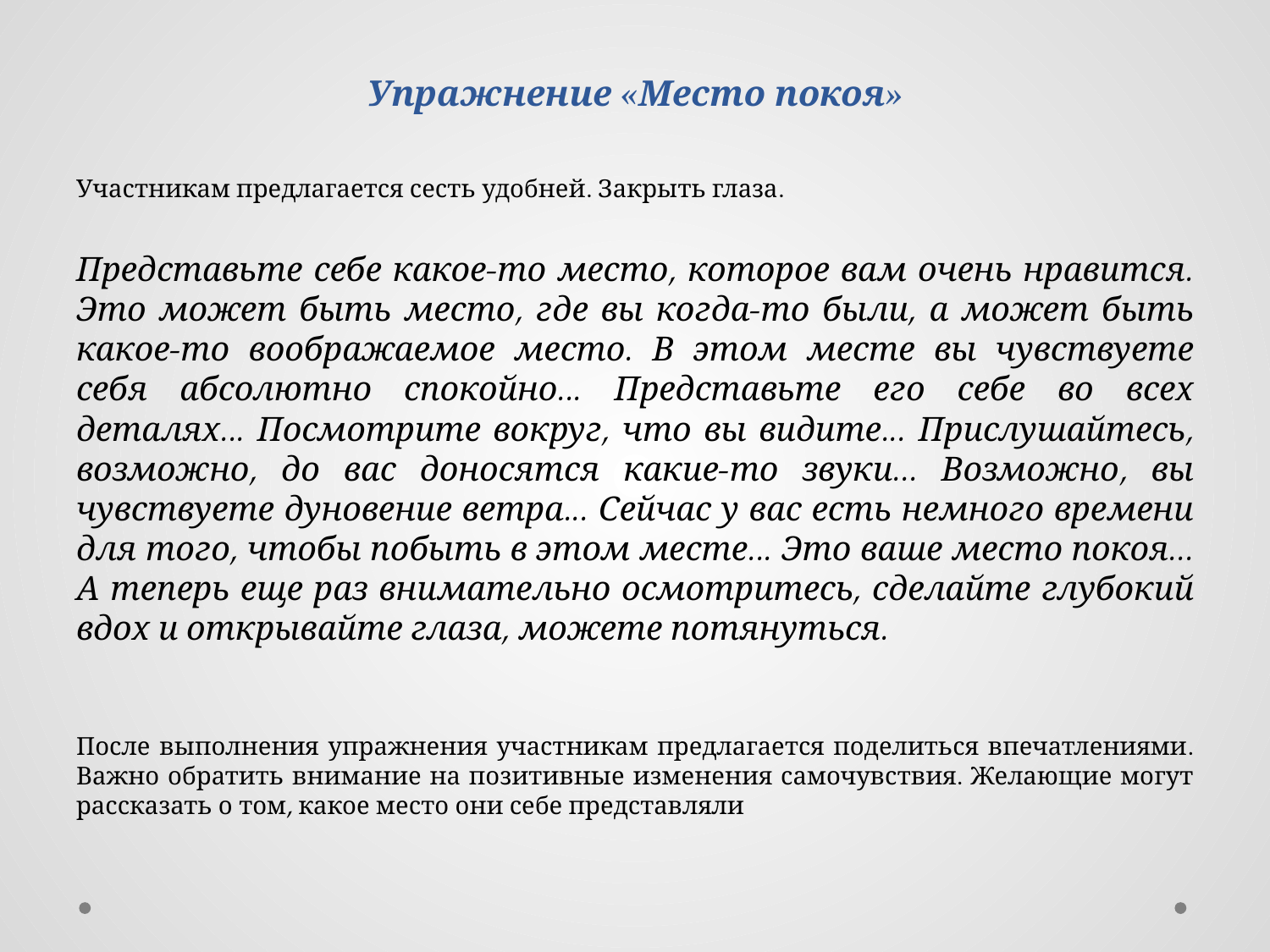

# Упражнение «Место покоя»
Участникам предлагается сесть удобней. Закрыть глаза.

Представьте себе какое-то место, которое вам очень нравится. Это может быть место, где вы когда-то были, а может быть какое-то воображаемое место. В этом месте вы чувствуете себя абсолютно спокойно... Представьте его себе во всех деталях... Посмотрите вокруг, что вы видите... Прислушайтесь, возможно, до вас доносятся какие-то звуки... Возможно, вы чувствуете дуновение ветра... Сейчас у вас есть немного времени для того, чтобы побыть в этом месте... Это ваше место покоя... А теперь еще раз внимательно осмотритесь, сделайте глубокий вдох и открывайте глаза, можете потянуться.

После выполнения упражнения участникам предлагается поделиться впечатлениями. Важно обратить внимание на позитивные изменения самочувствия. Желающие могут рассказать о том, какое место они себе представляли